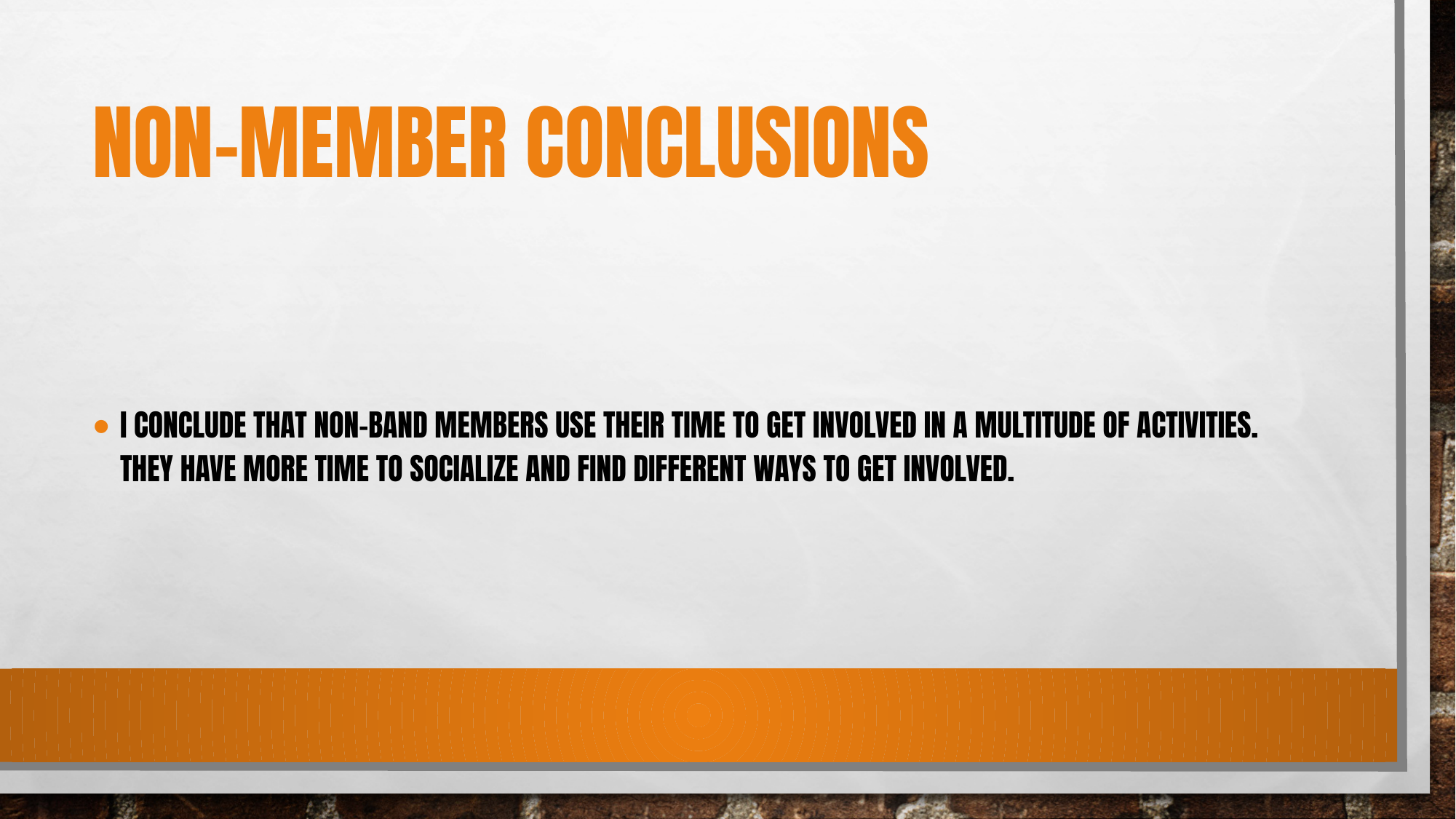

# Non-member conclusions
I conclude that non-band members use their time to get involved in a multitude of activities.  They have more time to socialize and find different ways to get involved.